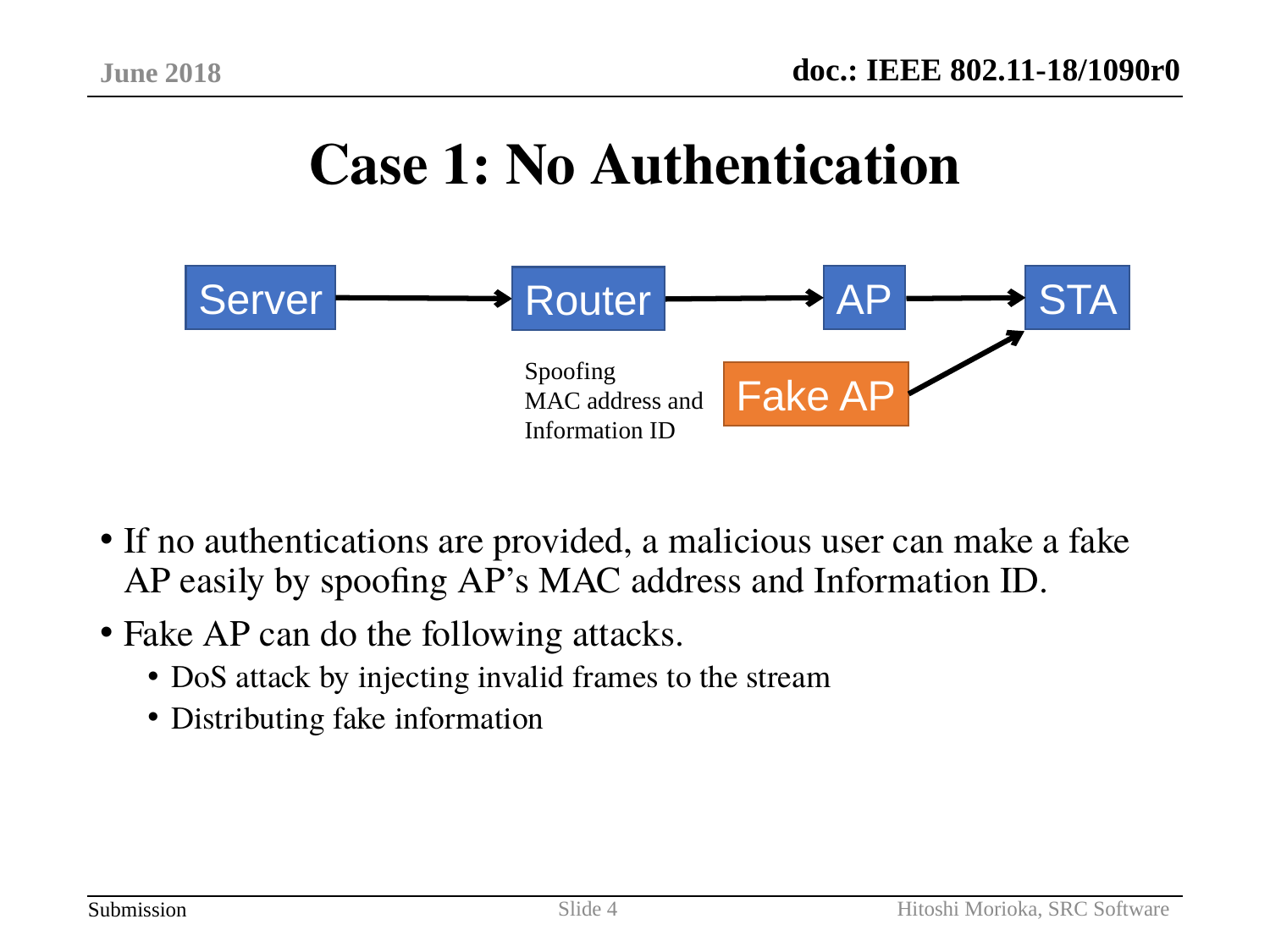

June 2018
# Case 1: No Authentication
Server
AP
STA
Router
Spoofing
MAC address and
Information ID
Fake AP
If no authentications are provided, a malicious user can make a fake AP easily by spoofing AP’s MAC address and Information ID.
Fake AP can do the following attacks.
DoS attack by injecting invalid frames to the stream
Distributing fake information
Hitoshi Morioka, SRC Software
Slide 4